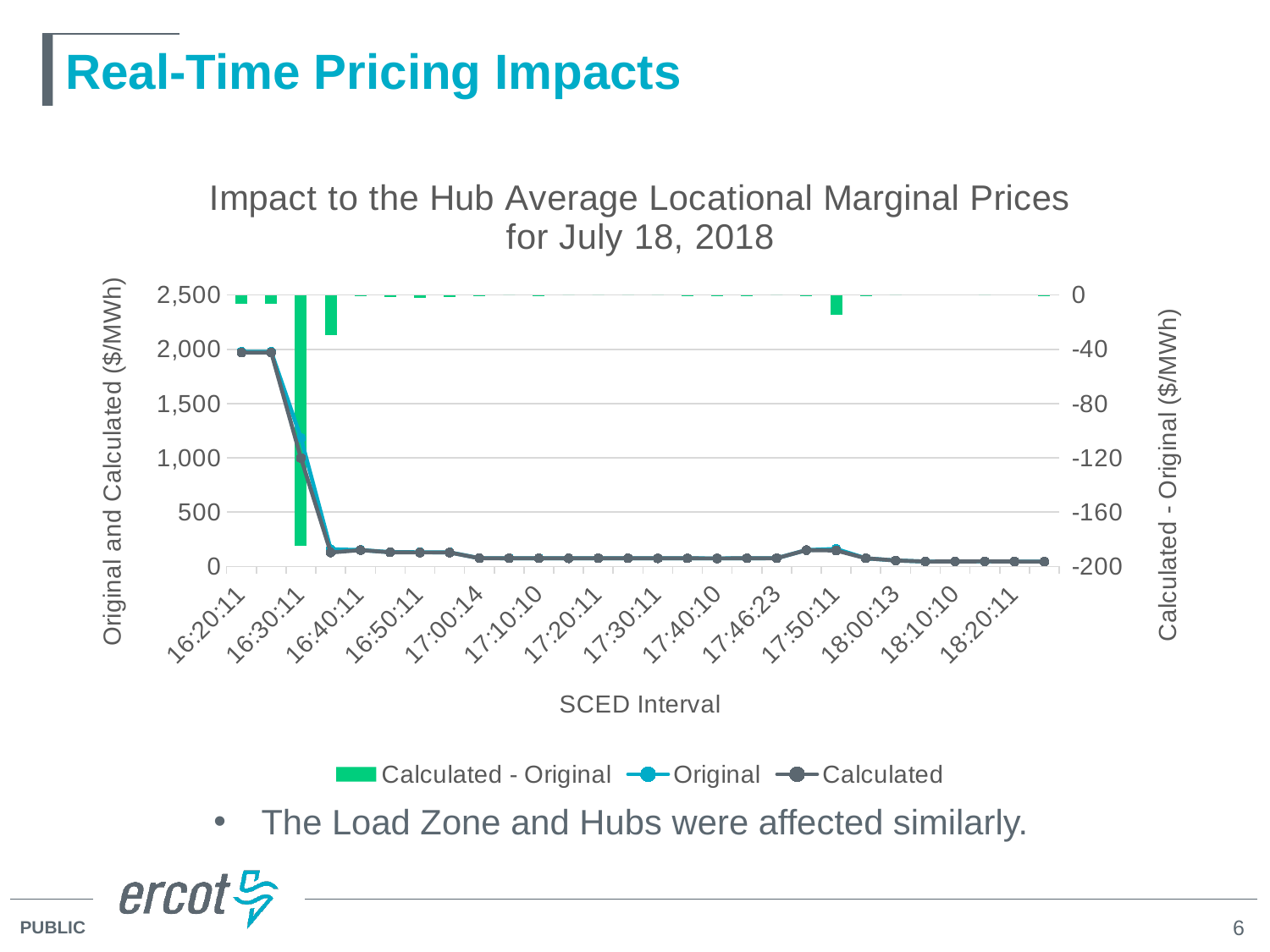

# Real-Time Pricing Impacts

### Chart: Impact to the Hub Average Locational Marginal Prices for July 18, 2018

| Category |  | Original |  |
|---|---|---|---|
| 43299.68068287037 | -6.391026572499868 | 1976.7628665725 | 1970.37184 |
| 43299.68414351852 | -6.402296411799853 | 1976.8852464118 | 1970.48295 |
| 43299.687627314815 | -185.00008821403003 | 1183.20455381403 | 998.2044656 |
| 43299.691099537034 | -29.767876312596 | 158.012758312596 | 128.244882 |
| 43299.694571759261 | -1.1273827397550065 | 151.406305739755 | 150.278923 |
| 43299.69803240741 | -1.7648046286819863 | 132.021031428682 | 130.2562268 |
| 43299.701516203706 | -2.1443166197599908 | 130.39151391976 | 128.2471973 |
| 43299.704988425925 | -1.4786357946239832 | 129.730496894624 | 128.2518611 |
| 43299.708495370367 | -0.7303344631146018 | 76.1426429931146 | 75.41230853 |
| 43299.711921296293 | -0.030576021282300303 | 75.3988164412823 | 75.36824042 |
| 43299.71539351852 | -0.08604161526210419 | 75.4442936152621 | 75.358252 |
| 43299.718865740739 | -0.02958719018380407 | 74.3356787801838 | 74.30609159 |
| 43299.722349537034 | -0.030506049395199852 | 75.4728162593952 | 75.44231021 |
| 43299.725810185184 | -0.034175709551902855 | 75.0053678595519 | 74.97119215 |
| 43299.72929398148 | -0.032766382452692255 | 74.2554588024527 | 74.22269242 |
| 43299.732743055552 | -0.3399362010327991 | 75.0204366010328 | 74.6805004 |
| 43299.736226851855 | -0.5817220828292875 | 74.0879529828293 | 73.5062309 |
| 43299.739699074074 | -0.04455903818001161 | 75.45453780818 | 75.40997877 |
| 43299.740543981483 | -0.031223198221397297 | 75.4980755382214 | 75.46685234 |
| 43299.741273148145 | -0.7251117840029906 | 150.908866984003 | 150.1837552 |
| 43299.74318287037 | -14.692127559671007 | 161.472501659671 | 146.7803741 |
| 43299.746655092589 | -0.31723275803520323 | 74.9609093780352 | 74.64367662 |
| 43299.750150462962 | -0.012013993435097348 | 54.8608629934351 | 54.848849 |
| 43299.753599537034 | 0.0 | 44.7700925353069 | 44.7700925353069 |
| 43299.757060185184 | 0.0 | 45.5103048403539 | 45.5103048403539 |
| 43299.76053240741 | -0.030772703412999647 | 46.751919163413 | 46.72114646 |
| 43299.764016203706 | 0.0 | 44.8589535663534 | 44.8589535663534 |
| 43299.767476851855 | -0.039243544869599134 | 45.0334881048696 | 44.99424456 |
The Load Zone and Hubs were affected similarly.